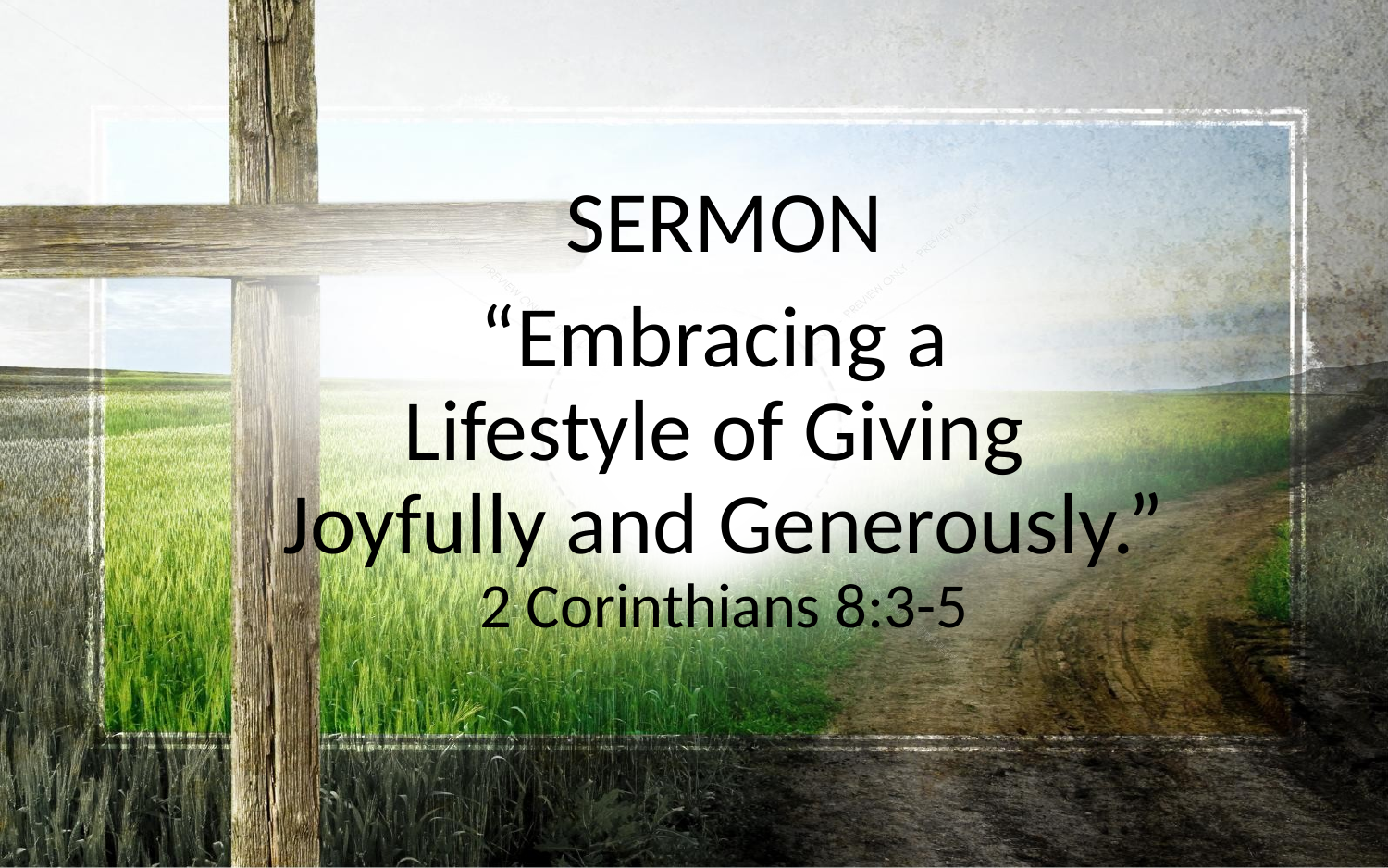

# SERMON “Embracing a Lifestyle of Giving Joyfully and Generously.” 2 Corinthians 8:3-5